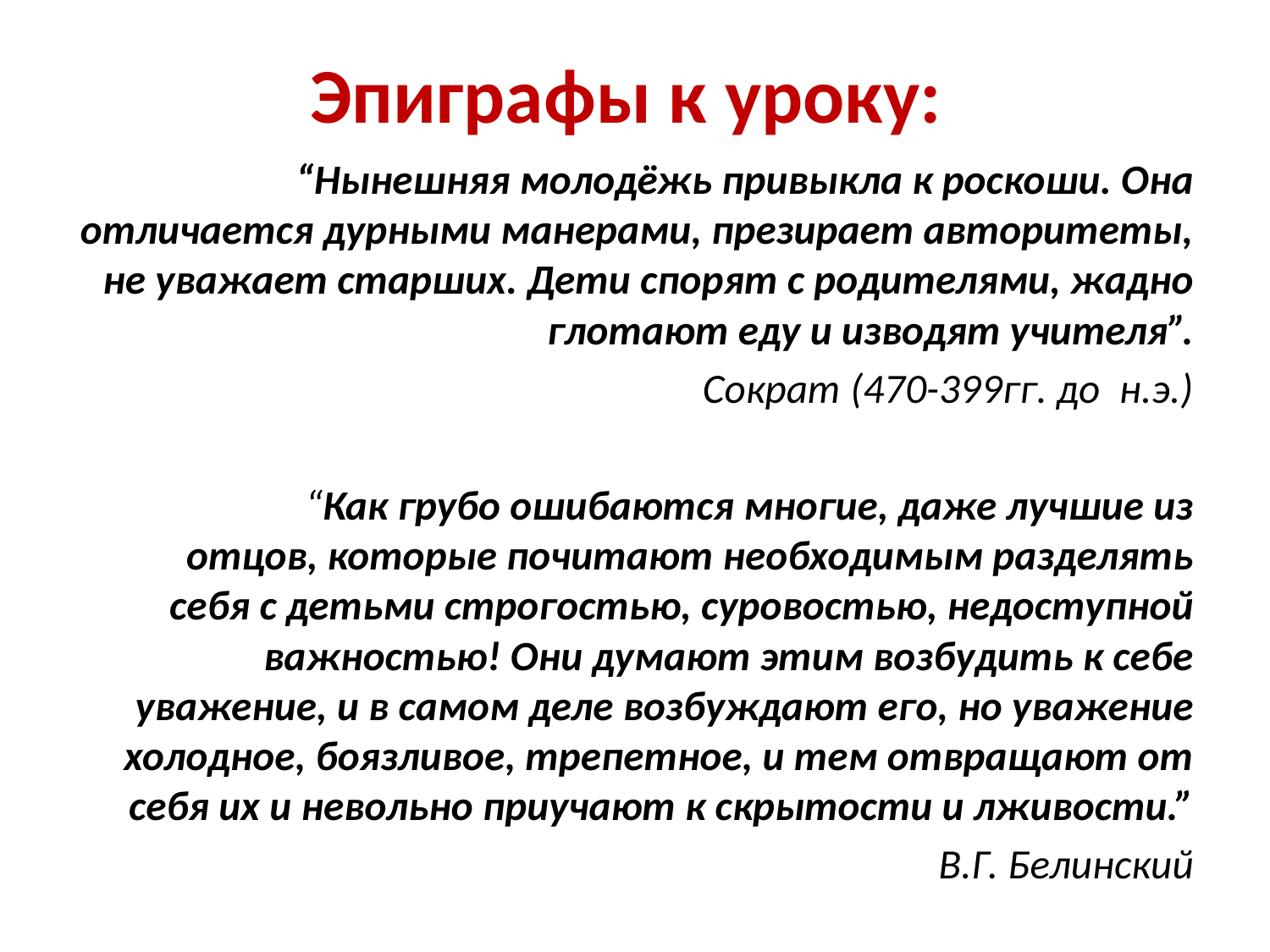

# Эпиграфы к уроку:
“Нынешняя молодёжь привыкла к роскоши. Она отличается дурными манерами, презирает авторитеты, не уважает старших. Дети спорят с родителями, жадно глотают еду и изводят учителя”.
Сократ (470-399гг. до  н.э.)

     	“Как грубо ошибаются многие, даже лучшие из отцов, которые почитают необходимым разделять себя с детьми строгостью, суровостью, недоступной важностью! Они думают этим возбудить к себе уважение, и в самом деле возбуждают его, но уважение холодное, боязливое, трепетное, и тем отвращают от себя их и невольно приучают к скрытости и лживости.”
                                                В.Г. Белинский